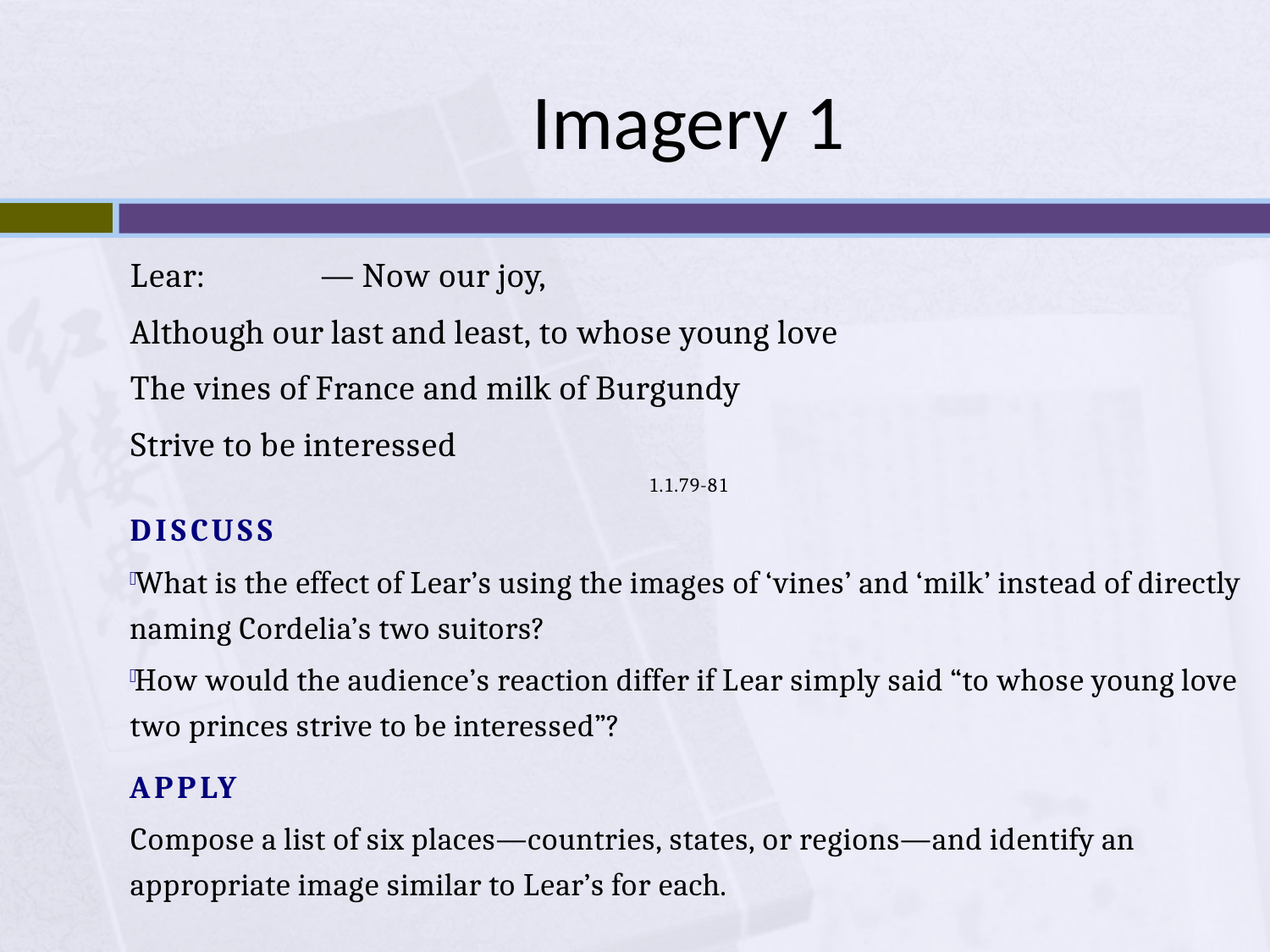

# Imagery 1
Lear:		— Now our joy,
Although our last and least, to whose young love
The vines of France and milk of Burgundy
Strive to be interessed
1.1.79-81
DISCUSS
What is the effect of Lear’s using the images of ‘vines’ and ‘milk’ instead of directly naming Cordelia’s two suitors?
How would the audience’s reaction differ if Lear simply said “to whose young love two princes strive to be interessed”?
APPLY
Compose a list of six places—countries, states, or regions—and identify an appropriate image similar to Lear’s for each.